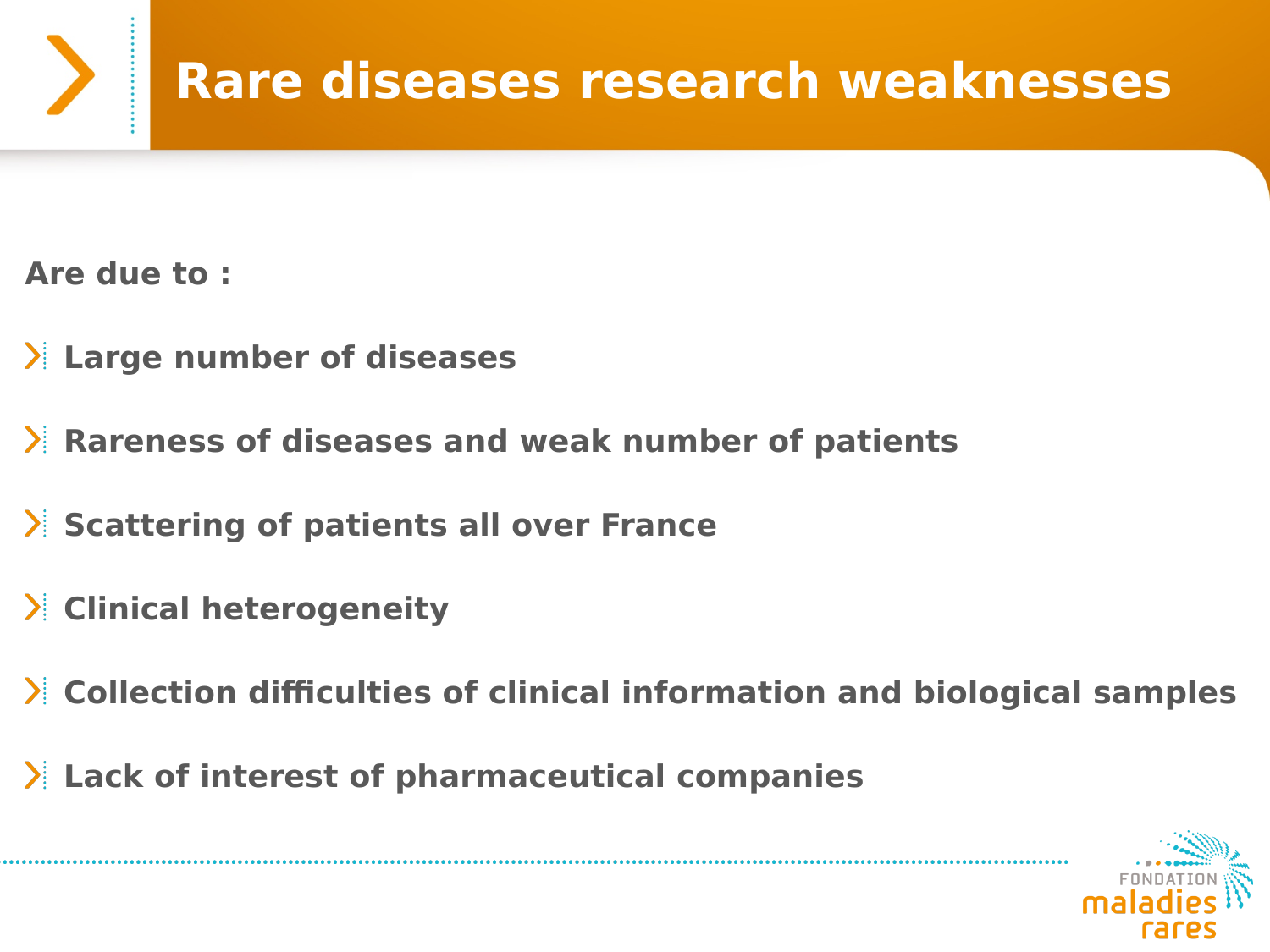

# Rare diseases research weaknesses
Are due to :
Large number of diseases
Rareness of diseases and weak number of patients
Scattering of patients all over France
Clinical heterogeneity
Collection difficulties of clinical information and biological samples
Lack of interest of pharmaceutical companies